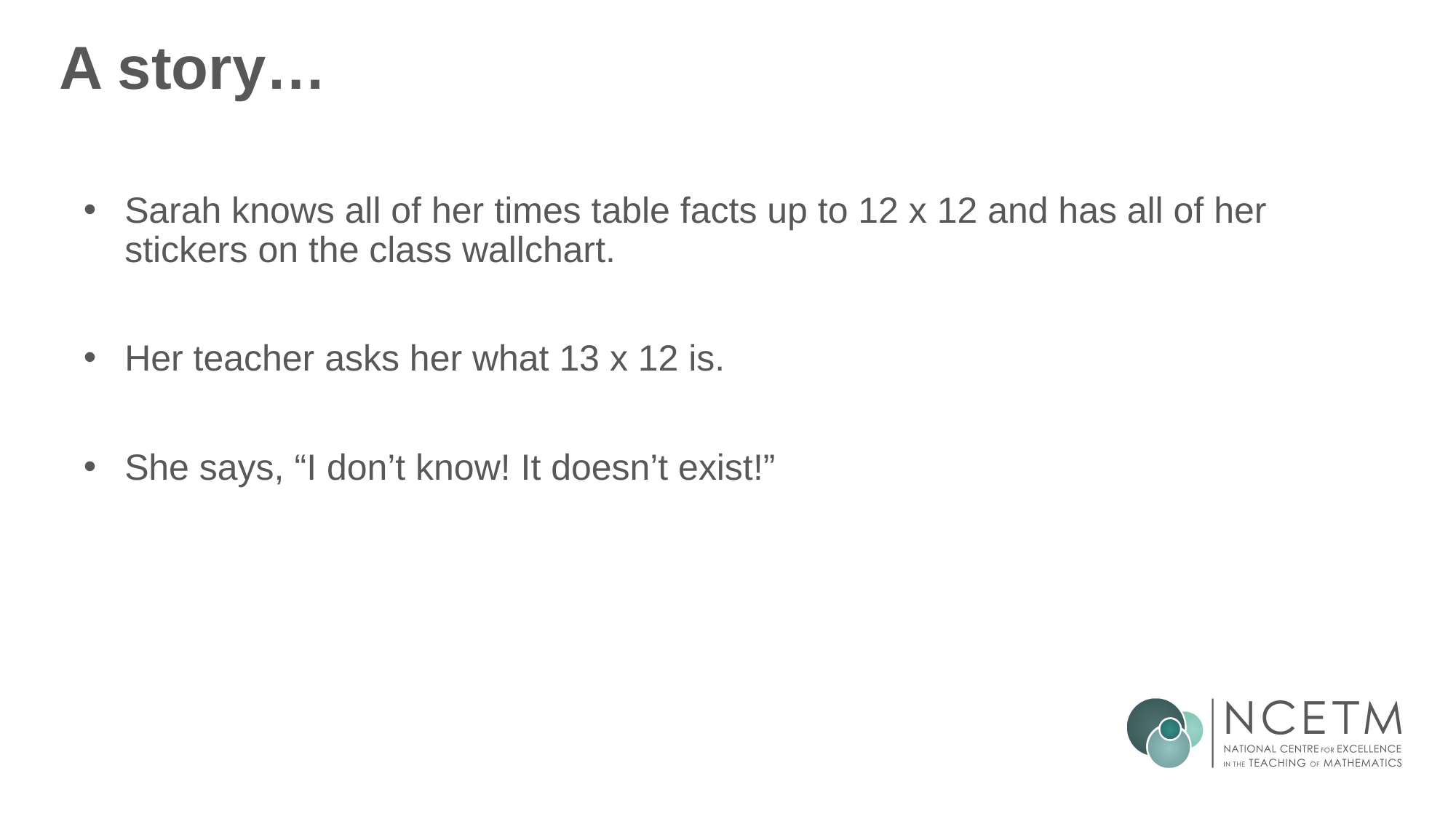

# A story…
Sarah knows all of her times table facts up to 12 x 12 and has all of her stickers on the class wallchart.

Her teacher asks her what 13 x 12 is.

She says, “I don’t know! It doesn’t exist!”